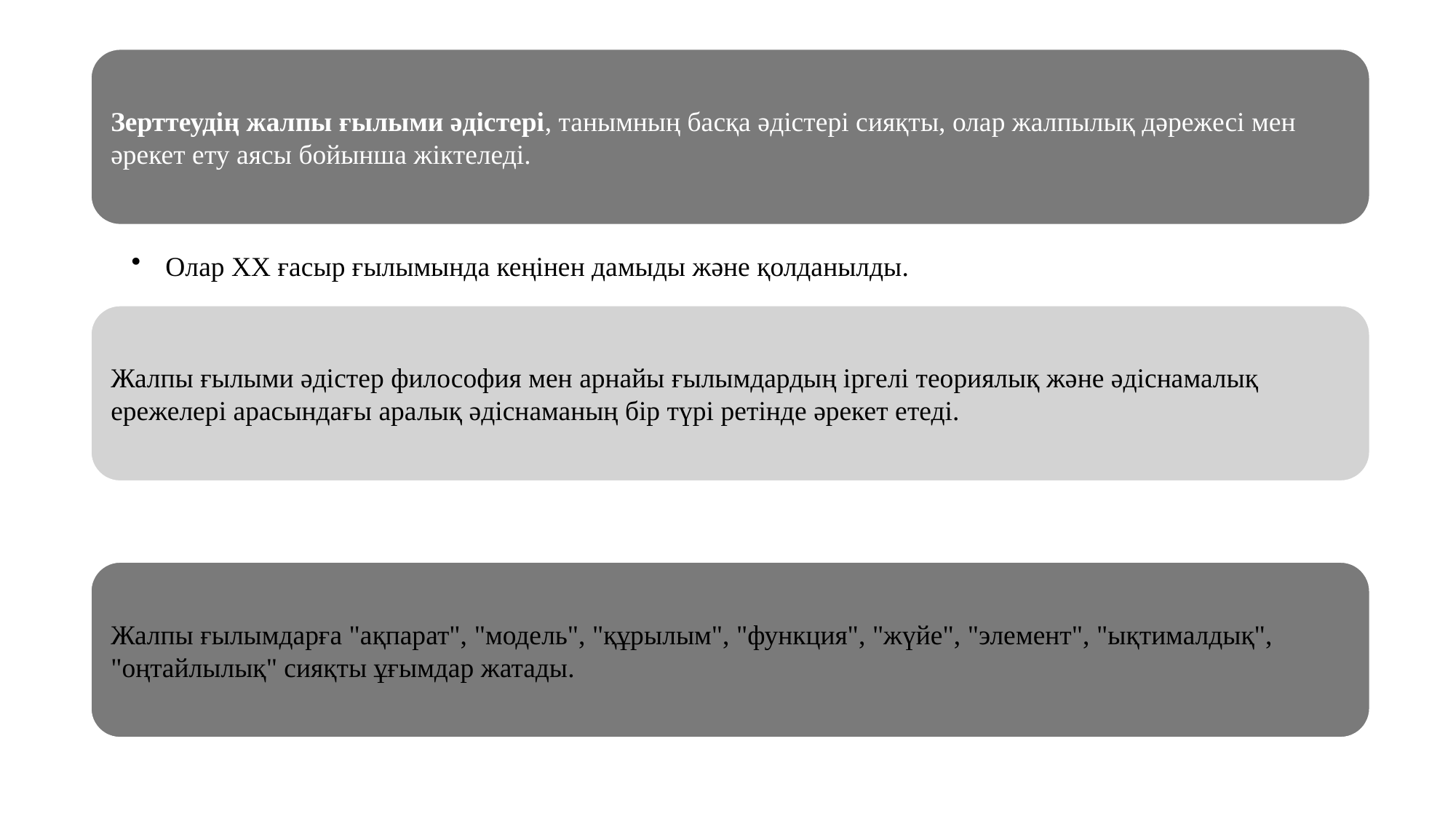

Зерттеудің жалпы ғылыми әдістері, танымның басқа әдістері сияқты, олар жалпылық дәрежесі мен әрекет ету аясы бойынша жіктеледі.
Олар ХХ ғасыр ғылымында кеңінен дамыды және қолданылды.
Жалпы ғылыми әдістер философия мен арнайы ғылымдардың іргелі теориялық және әдіснамалық ережелері арасындағы аралық әдіснаманың бір түрі ретінде әрекет етеді.
Жалпы ғылымдарға "ақпарат", "модель", "құрылым", "функция", "жүйе", "элемент", "ықтималдық", "оңтайлылық" сияқты ұғымдар жатады.